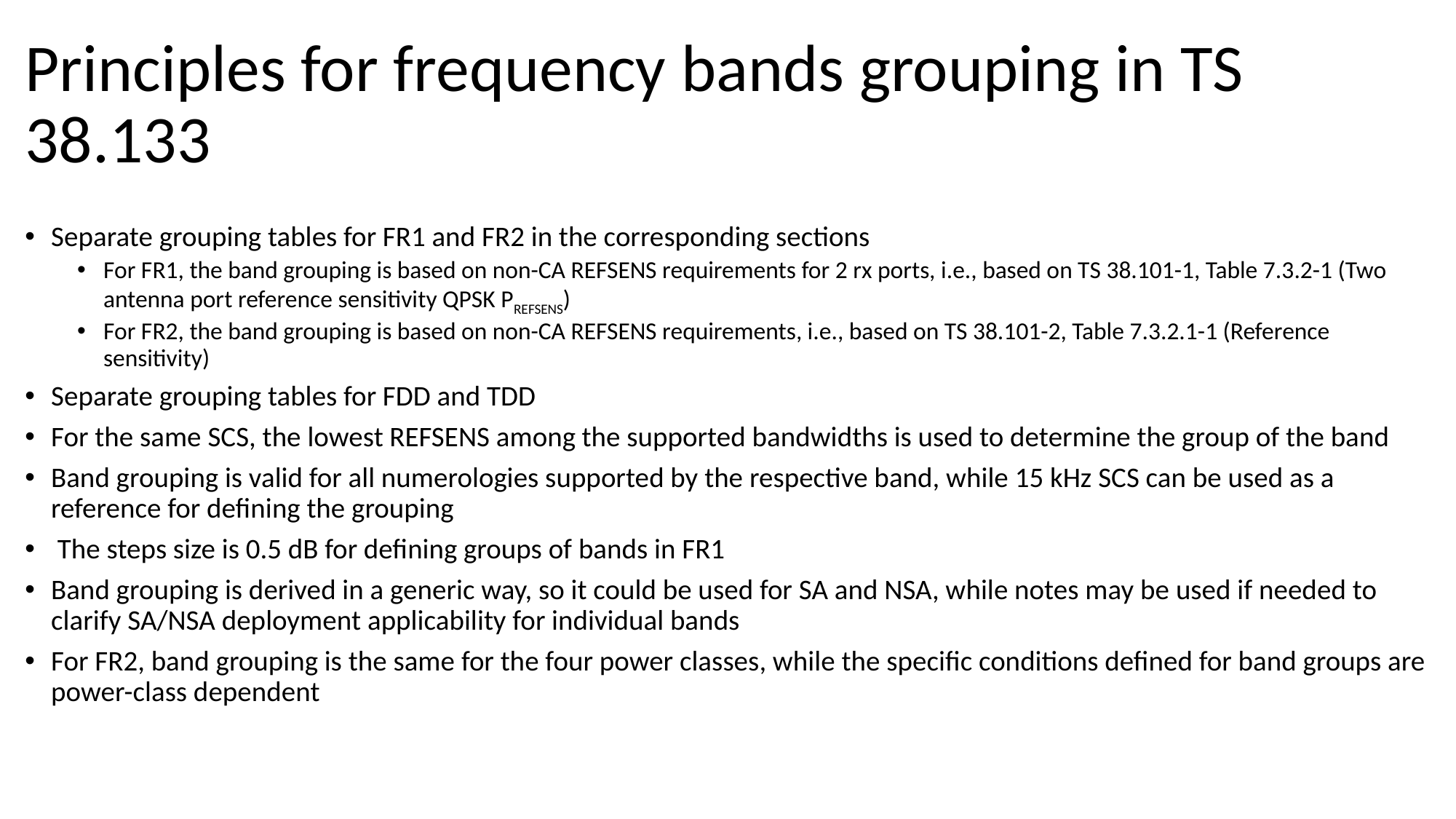

# Principles for frequency bands grouping in TS 38.133
Separate grouping tables for FR1 and FR2 in the corresponding sections
For FR1, the band grouping is based on non-CA REFSENS requirements for 2 rx ports, i.e., based on TS 38.101-1, Table 7.3.2-1 (Two antenna port reference sensitivity QPSK PREFSENS)
For FR2, the band grouping is based on non-CA REFSENS requirements, i.e., based on TS 38.101-2, Table 7.3.2.1-1 (Reference sensitivity)
Separate grouping tables for FDD and TDD
For the same SCS, the lowest REFSENS among the supported bandwidths is used to determine the group of the band
Band grouping is valid for all numerologies supported by the respective band, while 15 kHz SCS can be used as a reference for defining the grouping
 The steps size is 0.5 dB for defining groups of bands in FR1
Band grouping is derived in a generic way, so it could be used for SA and NSA, while notes may be used if needed to clarify SA/NSA deployment applicability for individual bands
For FR2, band grouping is the same for the four power classes, while the specific conditions defined for band groups are power-class dependent